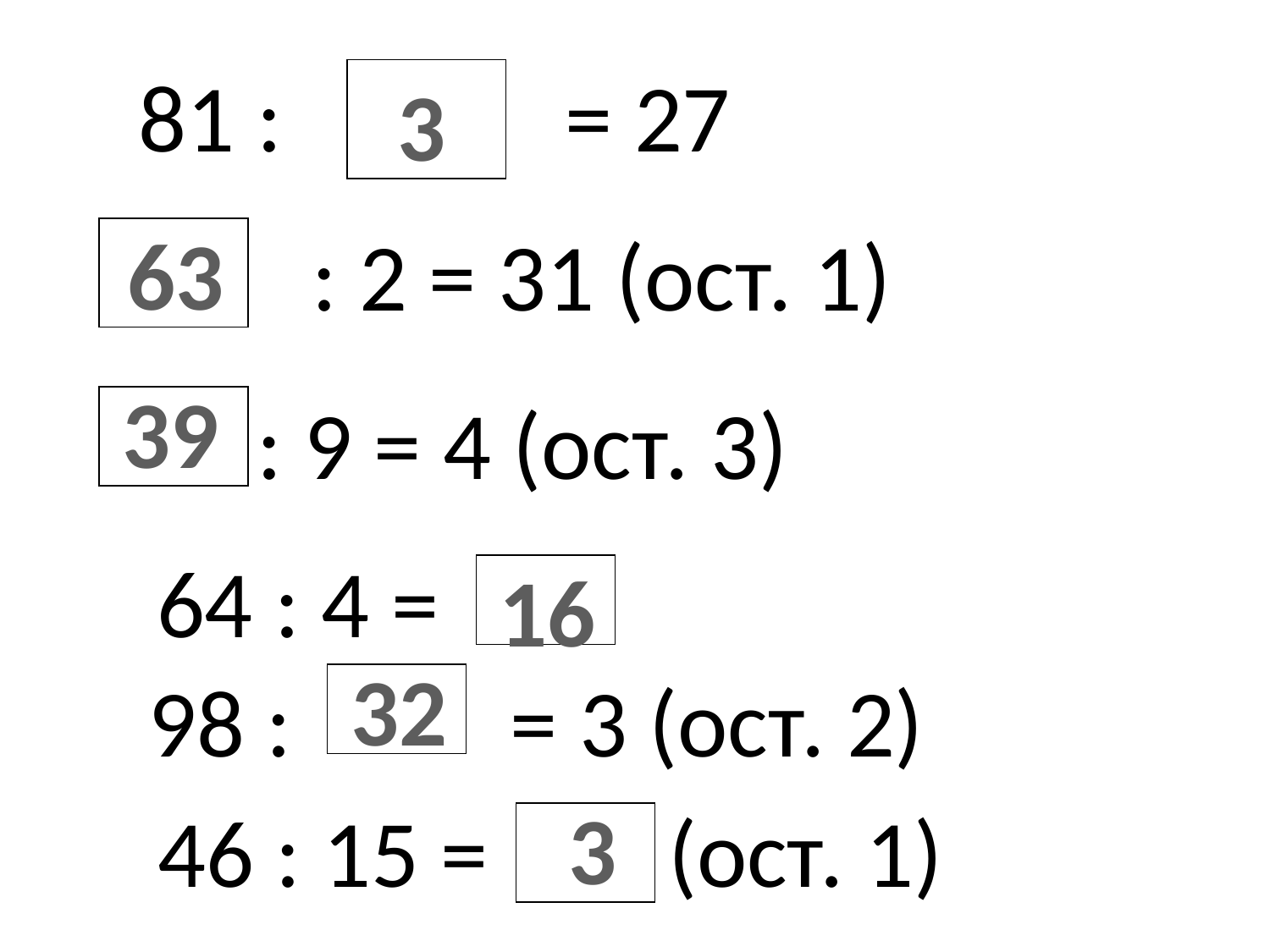

81 : 	            = 27

3
	            : 2 = 31 (ост. 1)

63

39
                                         : 9 = 4 (ост. 3)

          64 : 4 =

16

32
    98 : 	         = 3 (ост. 2)

3
  46 : 15 = 	     (ост. 1)